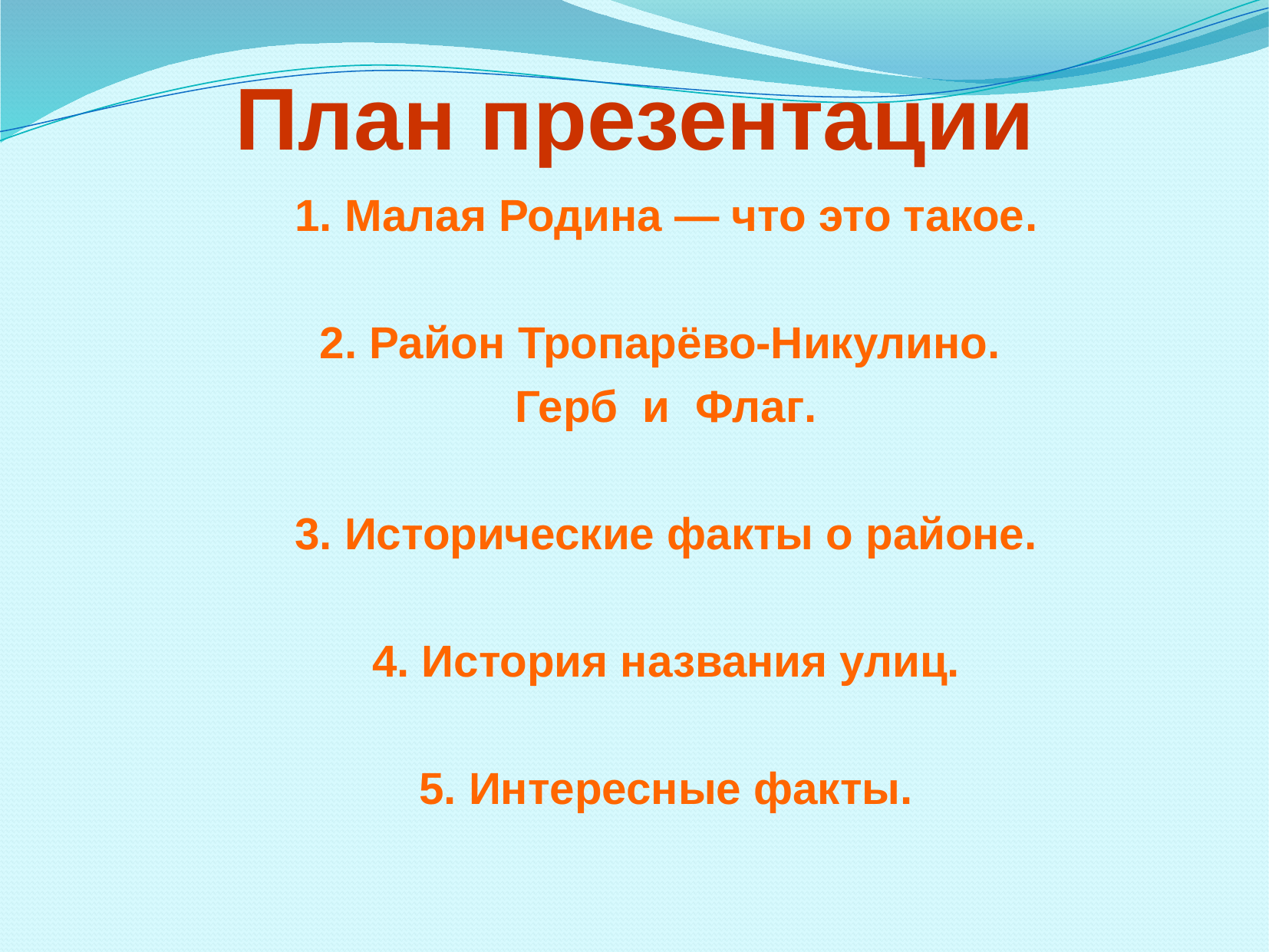

# План презентации
1. Малая Родина — что это такое.

2. Район Тропарёво-Никулино.
Герб  и  Флаг.

3. Исторические факты о районе.

4. История названия улиц.

5. Интересные факты.